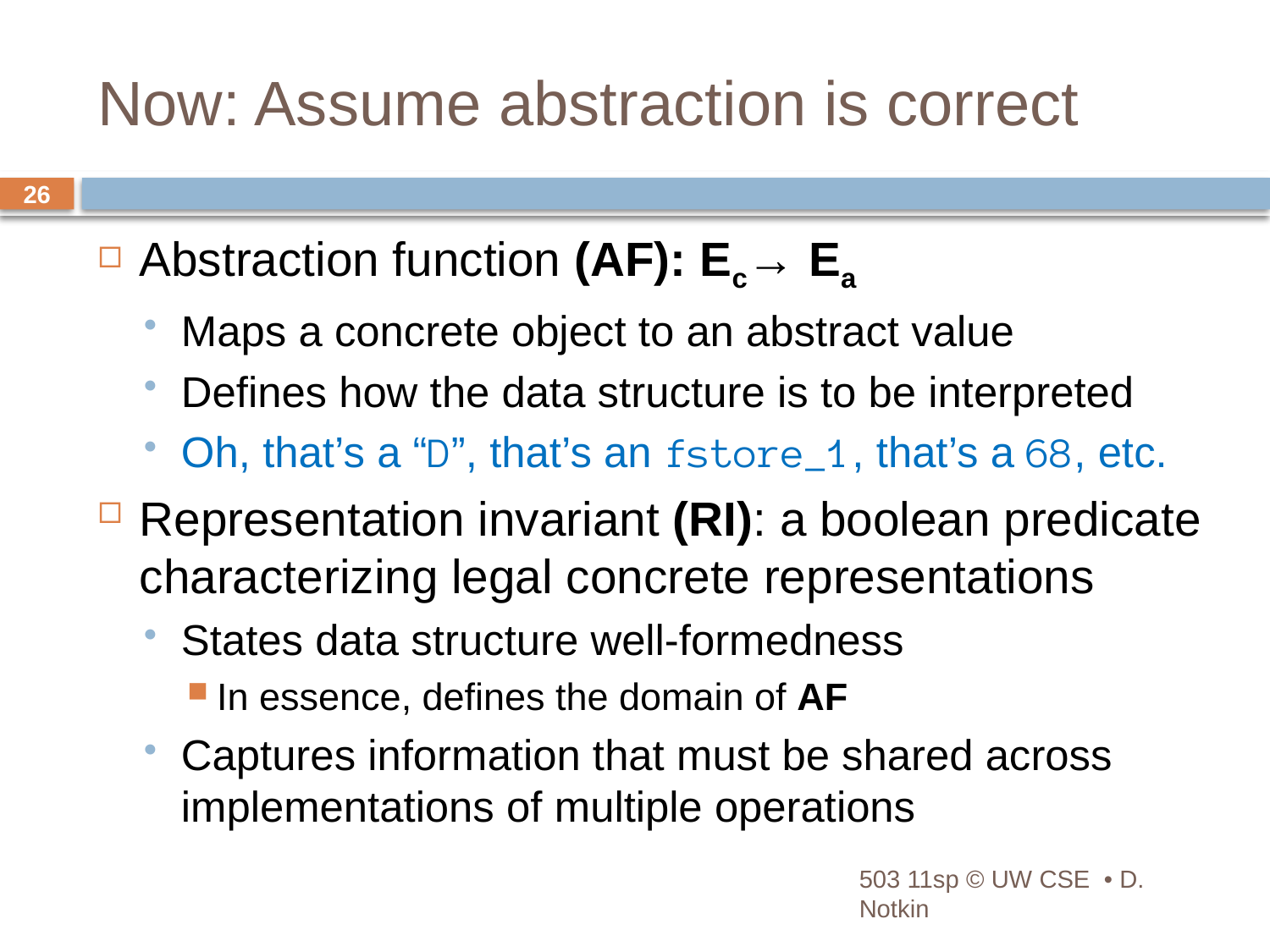

# Now: Assume abstraction is correct
26
Abstraction function (AF): Ec→ Ea
Maps a concrete object to an abstract value
Defines how the data structure is to be interpreted
Oh, that’s a “D”, that’s an fstore_1, that’s a 68, etc.
Representation invariant (RI): a boolean predicate characterizing legal concrete representations
States data structure well-formedness
In essence, defines the domain of AF
Captures information that must be shared across implementations of multiple operations
503 11sp © UW CSE  • D. Notkin